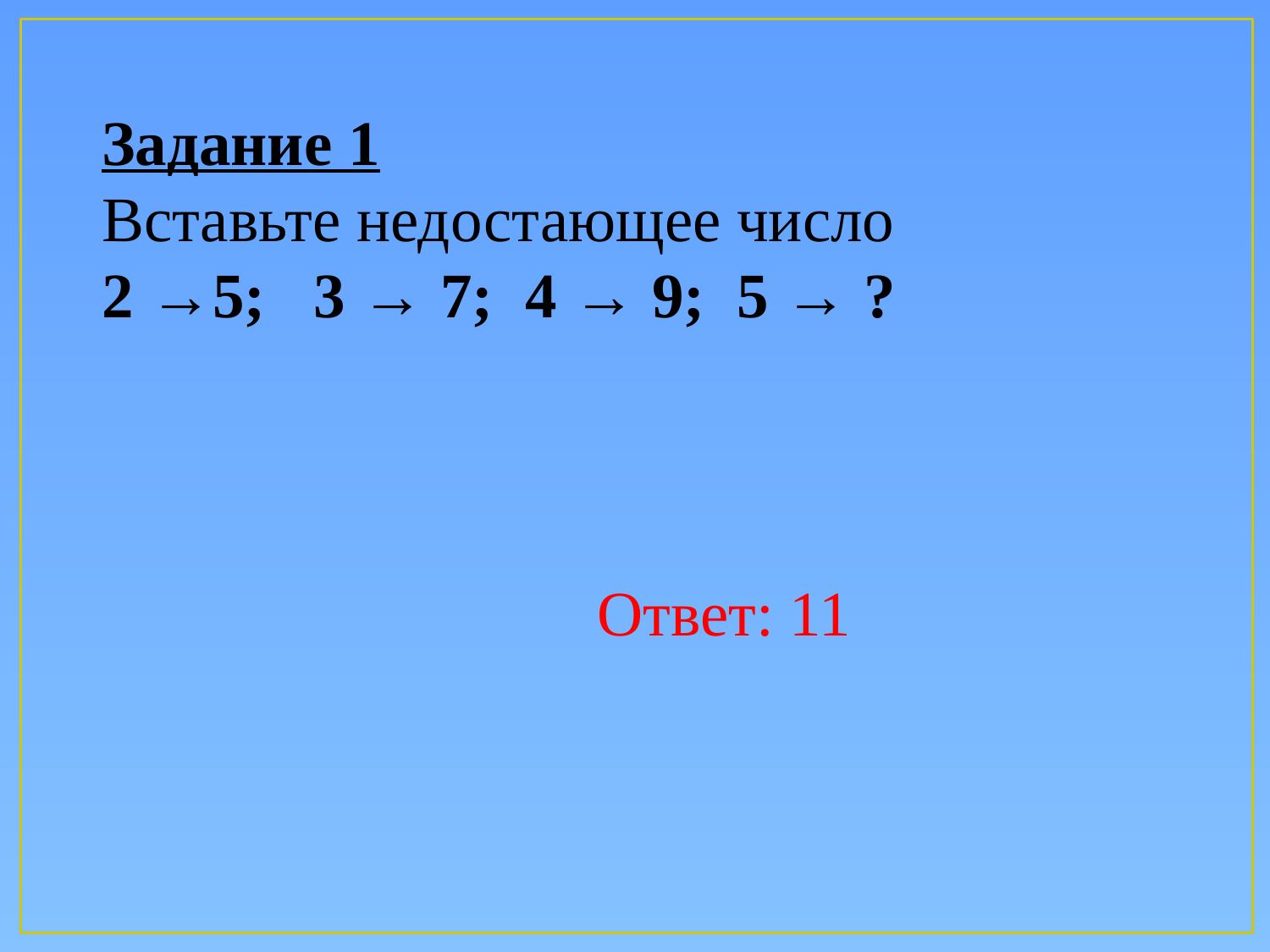

Задание 1
Вставьте недостающее число
2 →5;   3 → 7;  4 → 9;  5 → ?
Ответ: 11